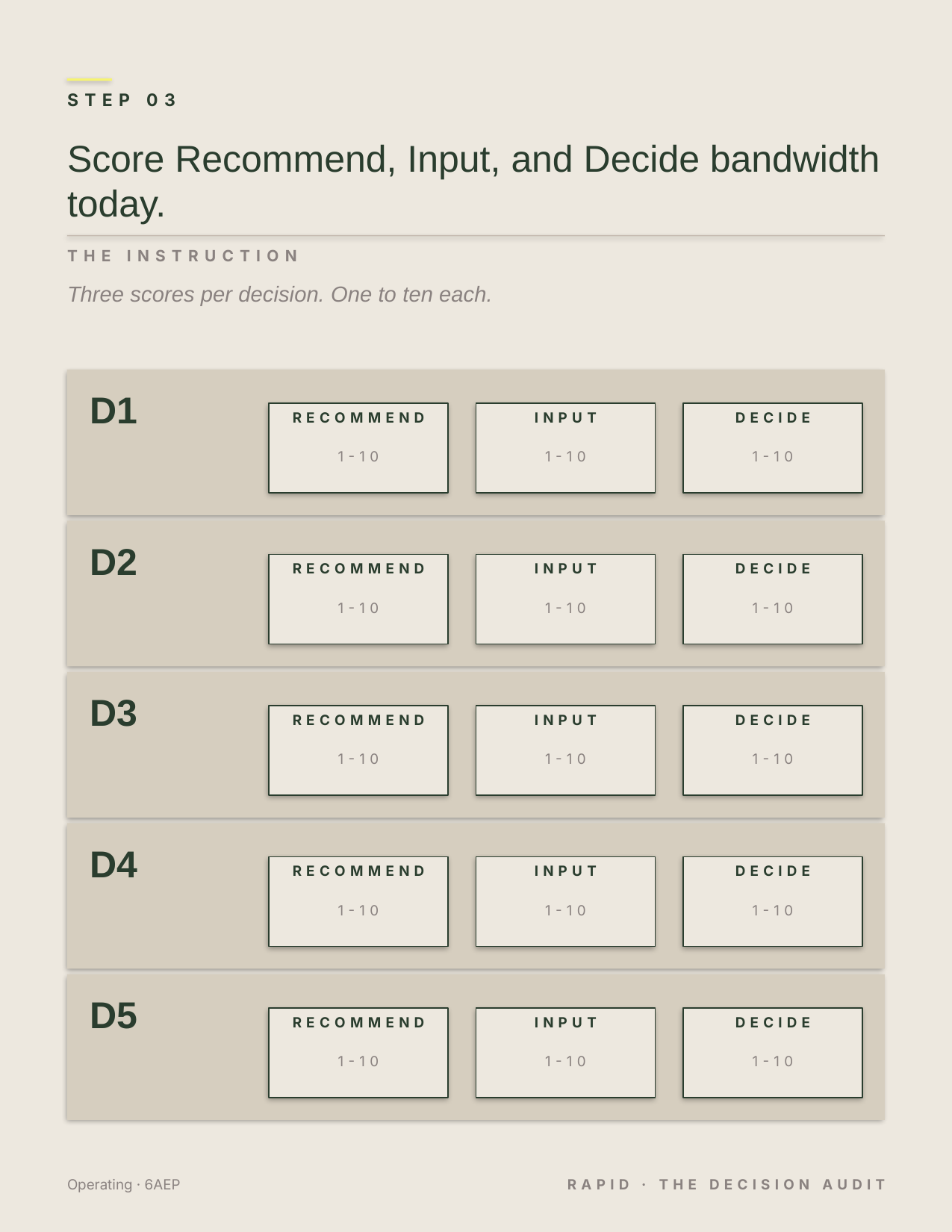

STEP 03
Score Recommend, Input, and Decide bandwidth today.

THE INSTRUCTION
Three scores per decision. One to ten each.

D1

RECOMMEND
INPUT
DECIDE
1-10
1-10
1-10

D2

RECOMMEND
INPUT
DECIDE
1-10
1-10
1-10

D3

RECOMMEND
INPUT
DECIDE
1-10
1-10
1-10

D4

RECOMMEND
INPUT
DECIDE
1-10
1-10
1-10

D5

RECOMMEND
INPUT
DECIDE
1-10
1-10
1-10
Operating · 6AEP
RAPID · THE DECISION AUDIT